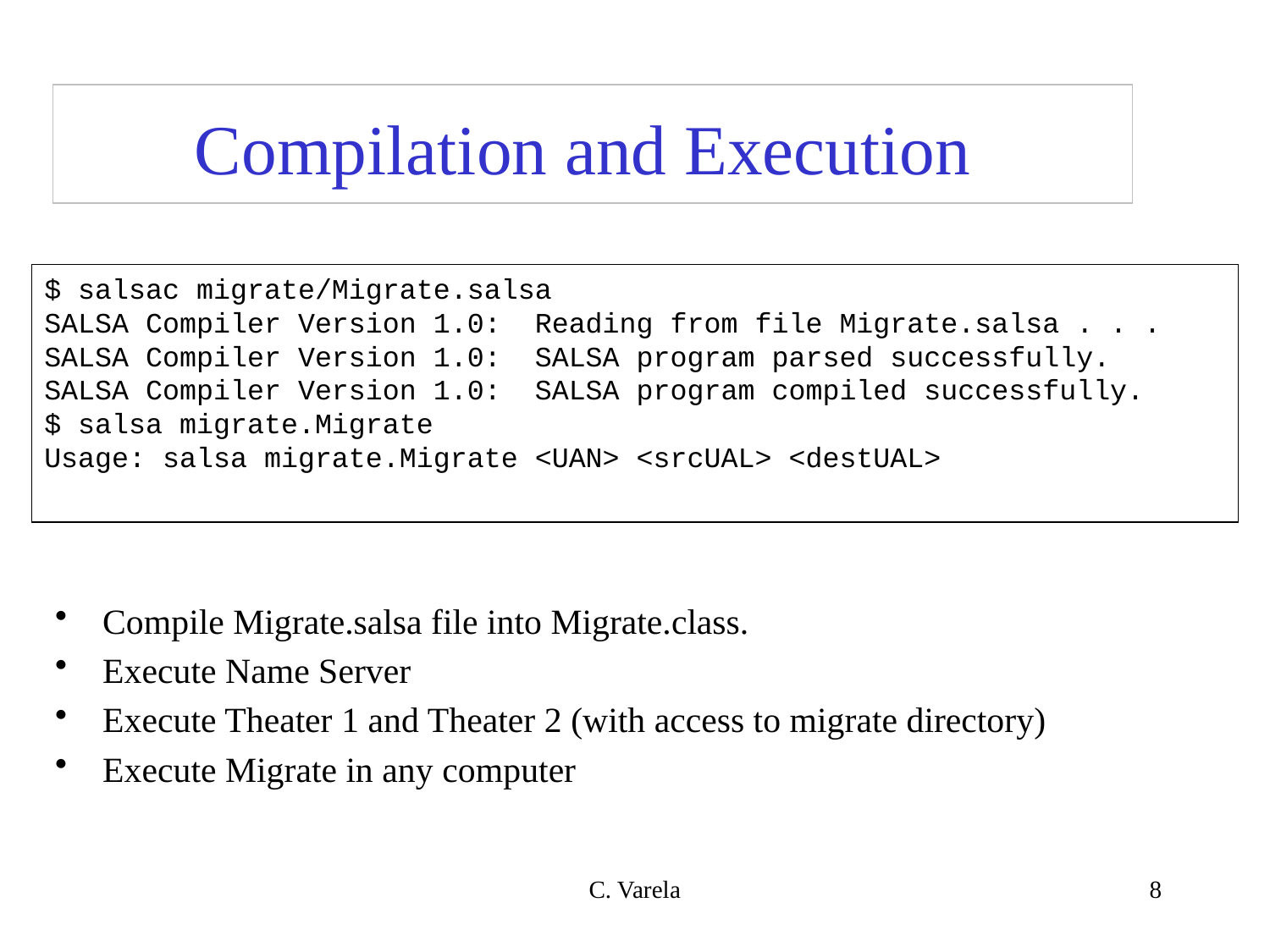

# Compilation and Execution
$ salsac migrate/Migrate.salsa
SALSA Compiler Version 1.0:  Reading from file Migrate.salsa . . .
SALSA Compiler Version 1.0:  SALSA program parsed successfully.
SALSA Compiler Version 1.0:  SALSA program compiled successfully.
$ salsa migrate.Migrate
Usage: salsa migrate.Migrate <UAN> <srcUAL> <destUAL>

Compile Migrate.salsa file into Migrate.class.
Execute Name Server
Execute Theater 1 and Theater 2 (with access to migrate directory)
Execute Migrate in any computer
C. Varela
8